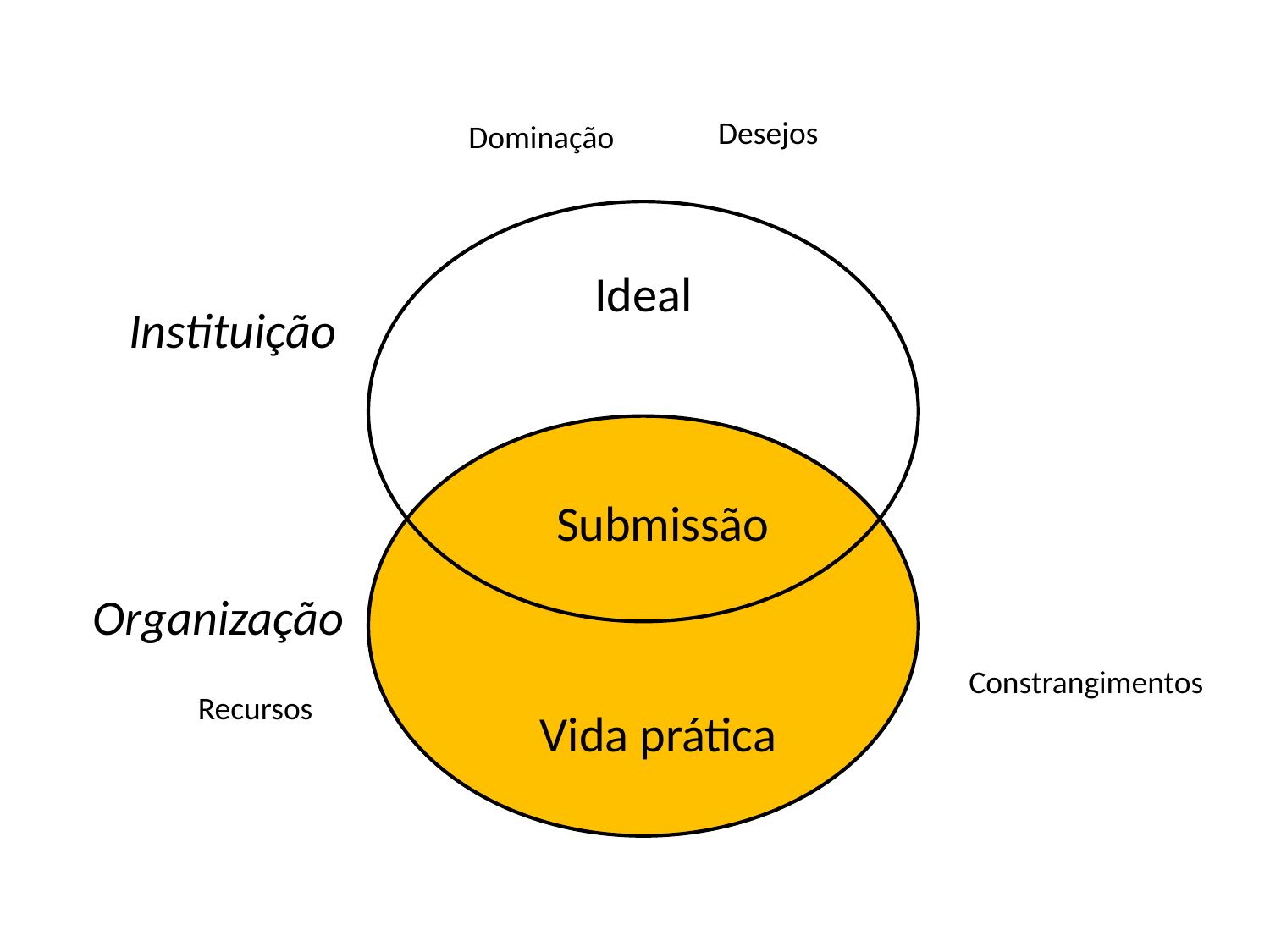

Desejos
Dominação

Ideal
Instituição

Submissão
Organização
Constrangimentos
Recursos
Vida prática